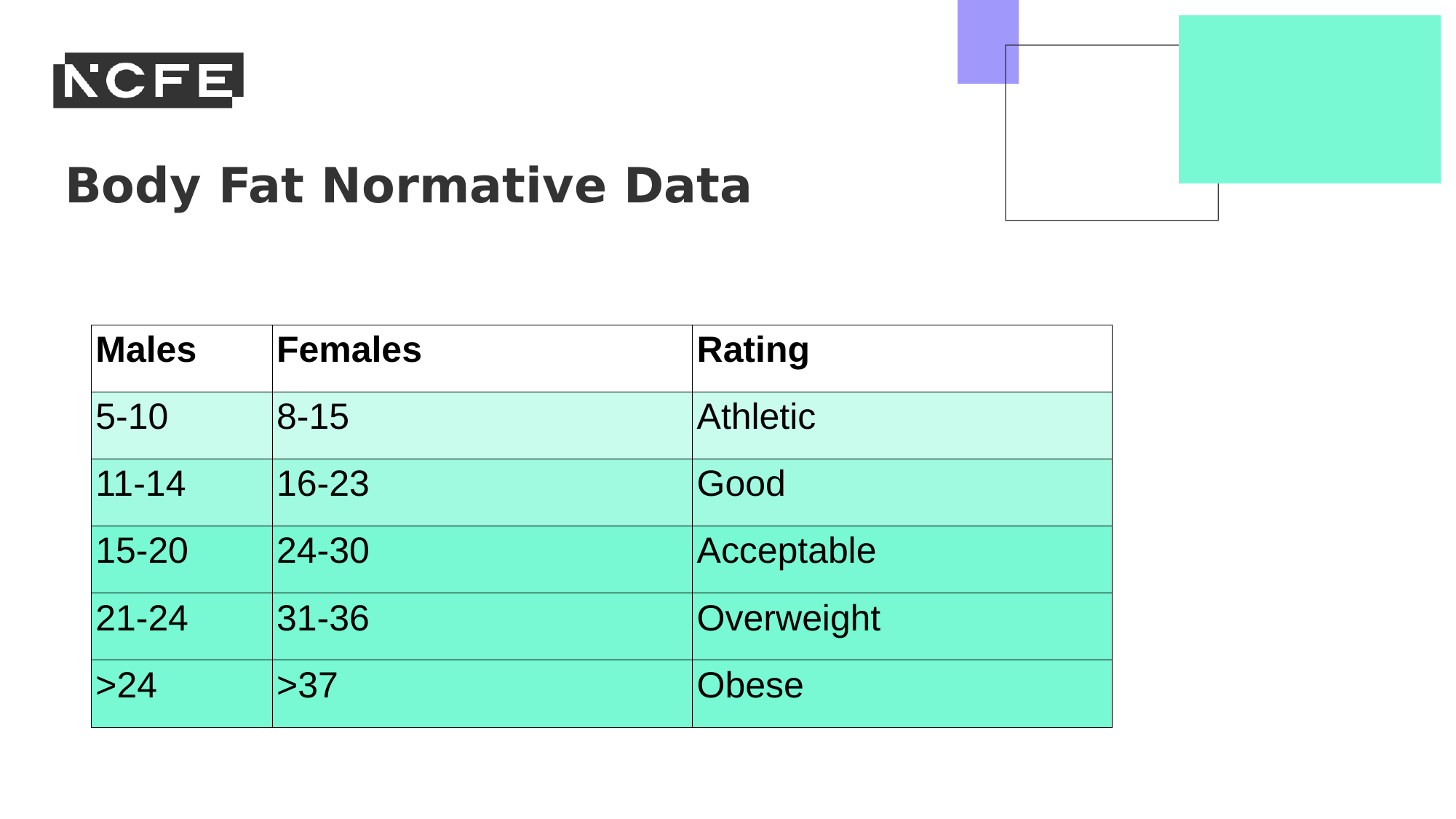

Body Fat Normative Data
| Males | Females | Rating |
| --- | --- | --- |
| 5-10 | 8-15 | Athletic |
| 11-14 | 16-23 | Good |
| 15-20 | 24-30 | Acceptable |
| 21-24 | 31-36 | Overweight |
| >24 | >37 | Obese |